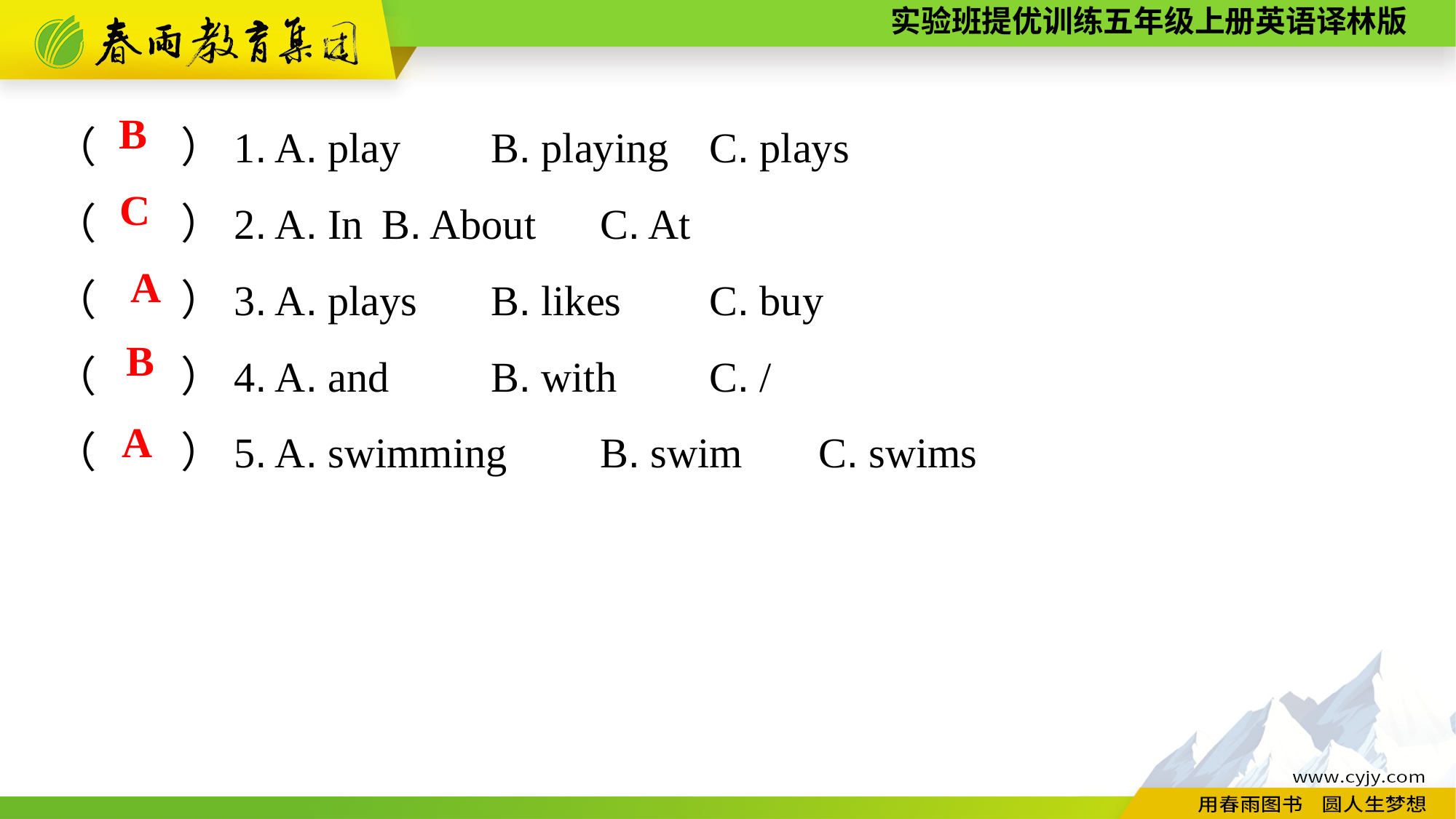

（　　）1. A. play	B. playing	C. plays
（　　）2. A. In	B. About	C. At
（　　）3. A. plays	B. likes	C. buy
（　　）4. A. and	B. with	C. /
（　　）5. A. swimming	B. swim	C. swims
B
C
A
B
A